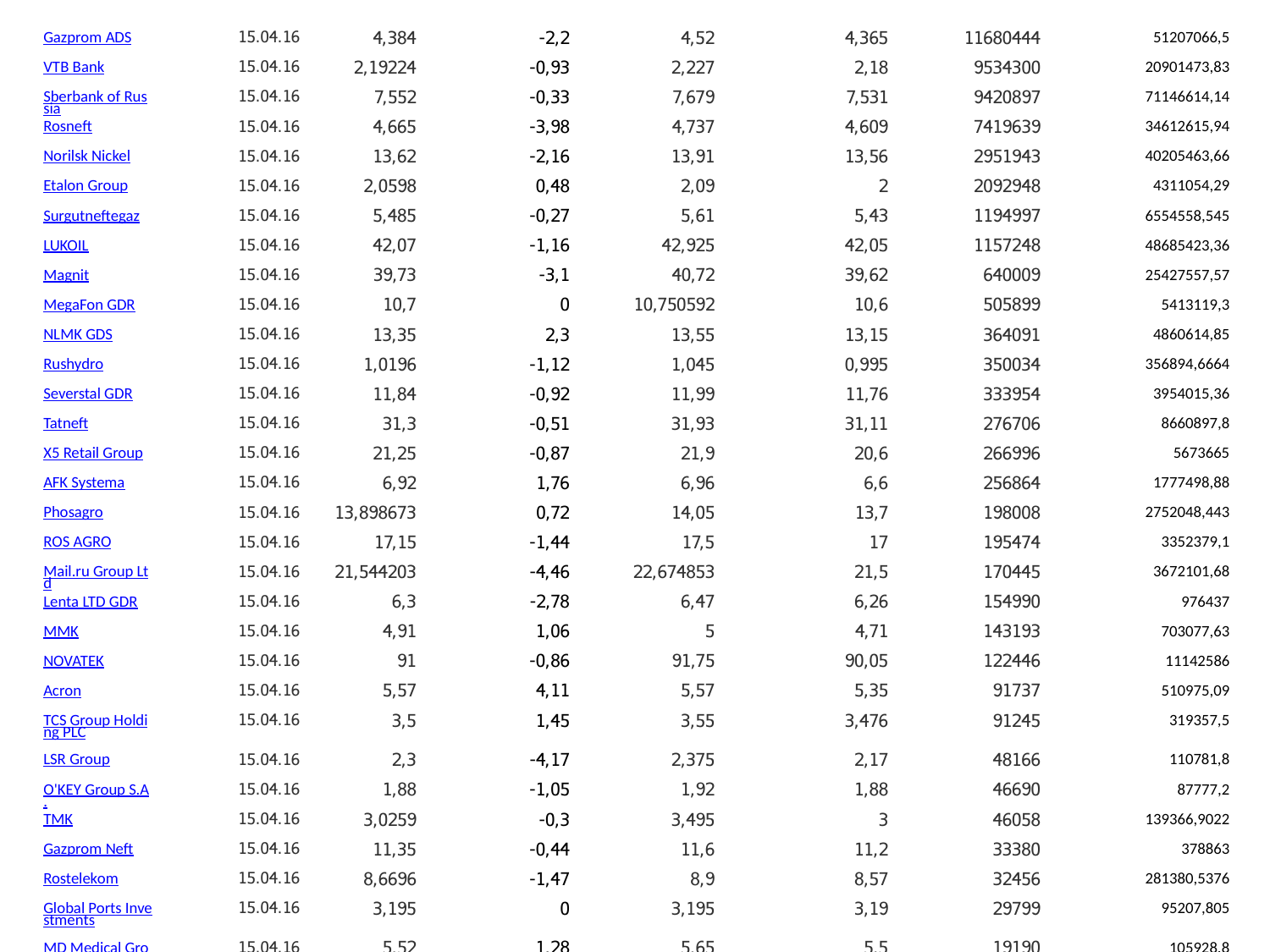

| Gazprom ADS | 15.04.16 | 4,384 | -2,2 | 4,52 | 4,365 | 11680444 | 51207066,5 |
| --- | --- | --- | --- | --- | --- | --- | --- |
| VTB Bank | 15.04.16 | 2,19224 | -0,93 | 2,227 | 2,18 | 9534300 | 20901473,83 |
| Sberbank of Russia | 15.04.16 | 7,552 | -0,33 | 7,679 | 7,531 | 9420897 | 71146614,14 |
| Rosneft | 15.04.16 | 4,665 | -3,98 | 4,737 | 4,609 | 7419639 | 34612615,94 |
| Norilsk Nickel | 15.04.16 | 13,62 | -2,16 | 13,91 | 13,56 | 2951943 | 40205463,66 |
| Etalon Group | 15.04.16 | 2,0598 | 0,48 | 2,09 | 2 | 2092948 | 4311054,29 |
| Surgutneftegaz | 15.04.16 | 5,485 | -0,27 | 5,61 | 5,43 | 1194997 | 6554558,545 |
| LUKOIL | 15.04.16 | 42,07 | -1,16 | 42,925 | 42,05 | 1157248 | 48685423,36 |
| Magnit | 15.04.16 | 39,73 | -3,1 | 40,72 | 39,62 | 640009 | 25427557,57 |
| MegaFon GDR | 15.04.16 | 10,7 | 0 | 10,750592 | 10,6 | 505899 | 5413119,3 |
| NLMK GDS | 15.04.16 | 13,35 | 2,3 | 13,55 | 13,15 | 364091 | 4860614,85 |
| Rushydro | 15.04.16 | 1,0196 | -1,12 | 1,045 | 0,995 | 350034 | 356894,6664 |
| Severstal GDR | 15.04.16 | 11,84 | -0,92 | 11,99 | 11,76 | 333954 | 3954015,36 |
| Tatneft | 15.04.16 | 31,3 | -0,51 | 31,93 | 31,11 | 276706 | 8660897,8 |
| X5 Retail Group | 15.04.16 | 21,25 | -0,87 | 21,9 | 20,6 | 266996 | 5673665 |
| AFK Systema | 15.04.16 | 6,92 | 1,76 | 6,96 | 6,6 | 256864 | 1777498,88 |
| Phosagro | 15.04.16 | 13,898673 | 0,72 | 14,05 | 13,7 | 198008 | 2752048,443 |
| ROS AGRO | 15.04.16 | 17,15 | -1,44 | 17,5 | 17 | 195474 | 3352379,1 |
| Mail.ru Group Ltd | 15.04.16 | 21,544203 | -4,46 | 22,674853 | 21,5 | 170445 | 3672101,68 |
| Lenta LTD GDR | 15.04.16 | 6,3 | -2,78 | 6,47 | 6,26 | 154990 | 976437 |
| MMK | 15.04.16 | 4,91 | 1,06 | 5 | 4,71 | 143193 | 703077,63 |
| NOVATEK | 15.04.16 | 91 | -0,86 | 91,75 | 90,05 | 122446 | 11142586 |
| Acron | 15.04.16 | 5,57 | 4,11 | 5,57 | 5,35 | 91737 | 510975,09 |
| TCS Group Holding PLC | 15.04.16 | 3,5 | 1,45 | 3,55 | 3,476 | 91245 | 319357,5 |
| LSR Group | 15.04.16 | 2,3 | -4,17 | 2,375 | 2,17 | 48166 | 110781,8 |
| O'KEY Group S.A. | 15.04.16 | 1,88 | -1,05 | 1,92 | 1,88 | 46690 | 87777,2 |
| TMK | 15.04.16 | 3,0259 | -0,3 | 3,495 | 3 | 46058 | 139366,9022 |
| Gazprom Neft | 15.04.16 | 11,35 | -0,44 | 11,6 | 11,2 | 33380 | 378863 |
| Rostelekom | 15.04.16 | 8,6696 | -1,47 | 8,9 | 8,57 | 32456 | 281380,5376 |
| Global Ports Investments | 15.04.16 | 3,195 | 0 | 3,195 | 3,19 | 29799 | 95207,805 |
| MD Medical Group GDR | 15.04.16 | 5,52 | 1,28 | 5,65 | 5,5 | 19190 | 105928,8 |
| Globaltrans Investment | 15.04.16 | 4,25 | -0,35 | 4,25 | 4,25 | 7214 | 30659,5 |
| Nord Gold N.V. | 15.04.16 | 2,855 | -4,99 | 3 | 2,855 | 6911 | 19730,905 |
| HMS Group | 15.04.16 | 3,15 | -8,7 | 3,15 | 3,15 | 569 | 1792,35 |
| AFI Development | 15.04.16 | 0,109 | -4,8 | 0,109 | 0,109 | 263 | 28,667 |
| Novorossiysk CSP | 15.04.16 | 4,35 | 6,1 | 4,35 | 4,3 | 200 | 870 |
| PIK Group, GDR | 15.04.16 | 3,685 | -1,07 | 3,685 | 3,675 | 169 | 622,765 |